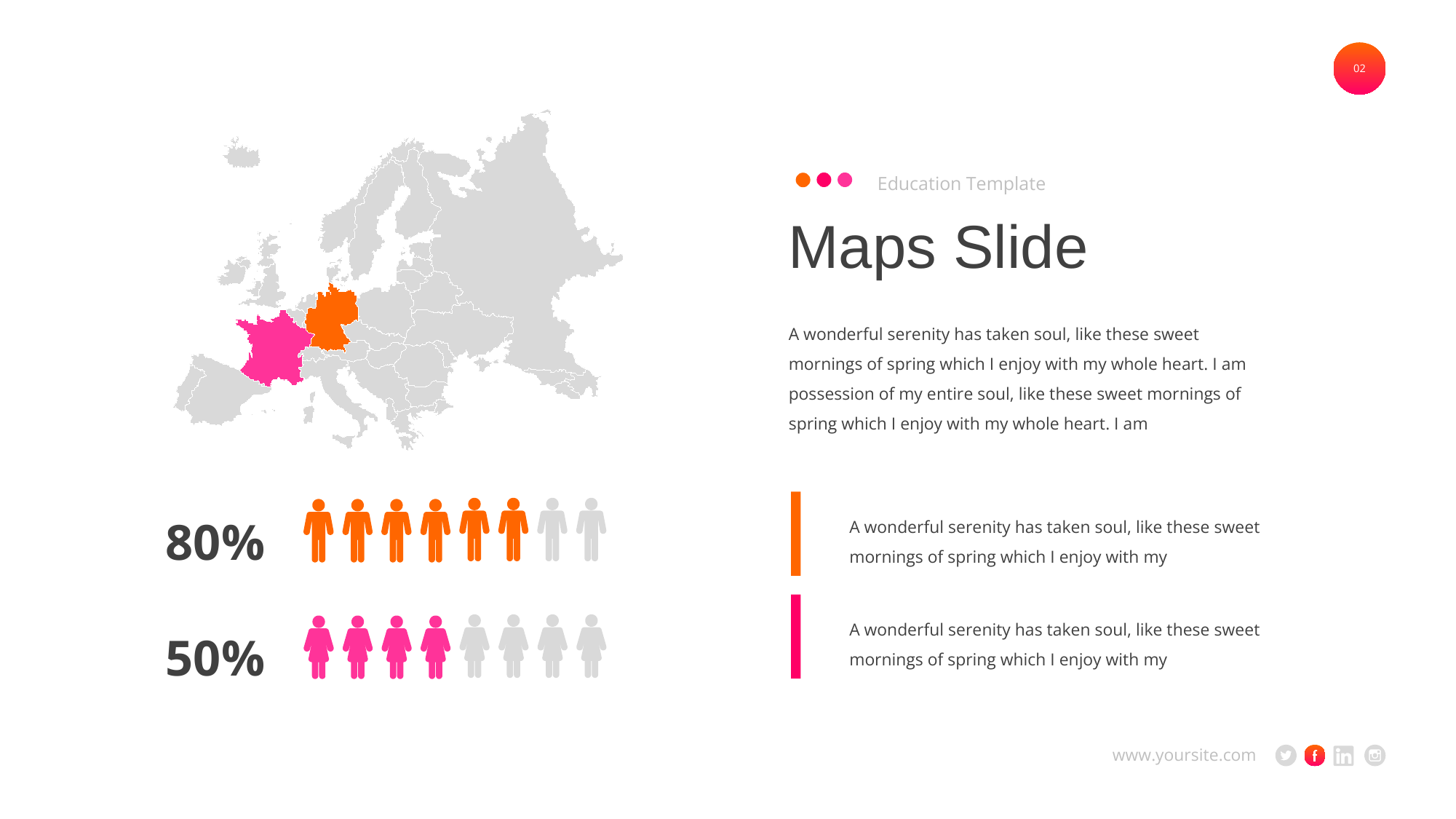

02

Education Template

Maps Slide
A wonderful serenity has taken soul, like these sweet mornings of spring which I enjoy with my whole heart. I am possession of my entire soul, like these sweet mornings of spring which I enjoy with my whole heart. I am

A wonderful serenity has taken soul, like these sweet mornings of spring which I enjoy with my
80%

A wonderful serenity has taken soul, like these sweet mornings of spring which I enjoy with my

50%
www.yoursite.com